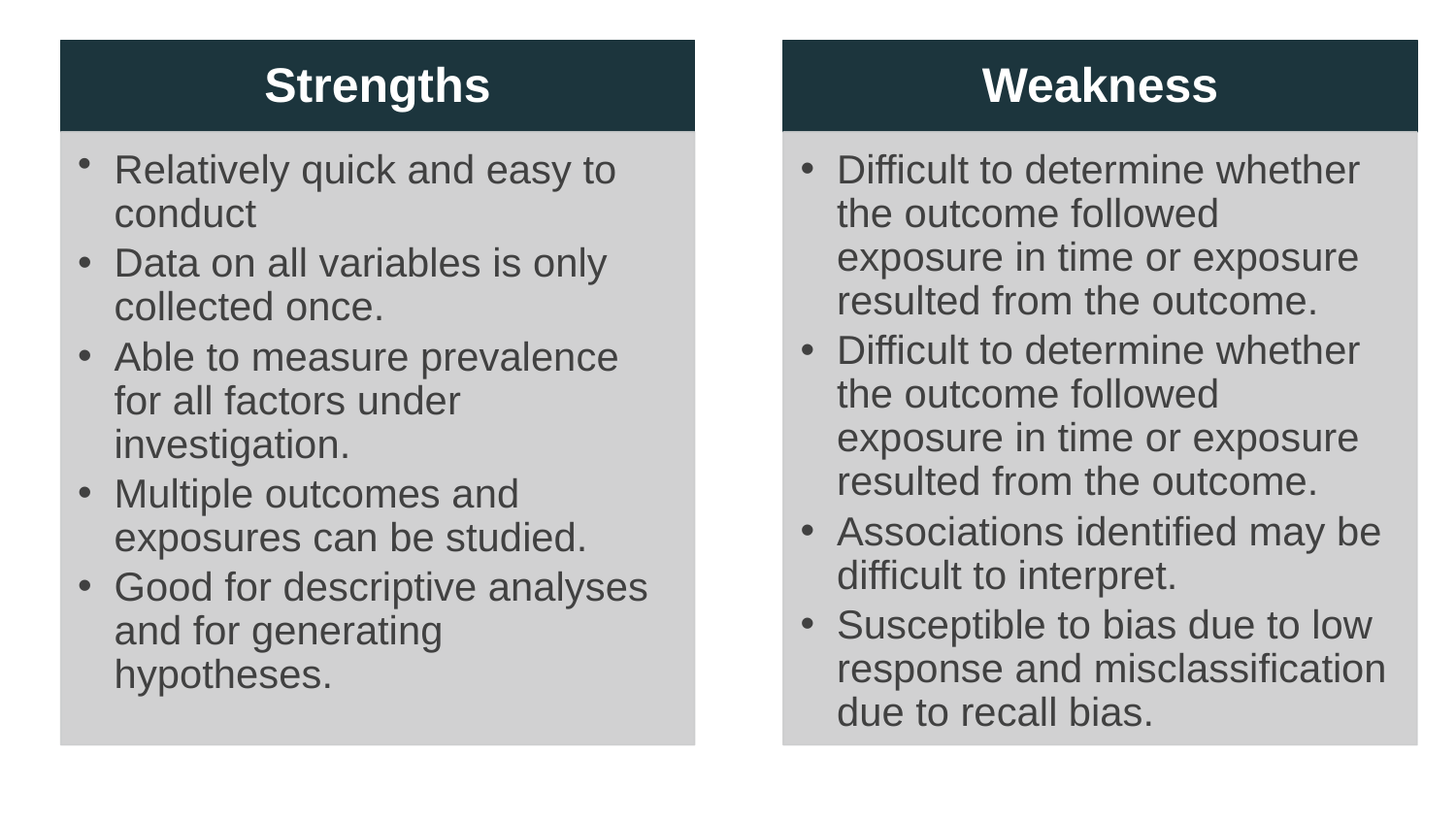

Strengths
Relatively quick and easy to conduct
Data on all variables is only collected once.
Able to measure prevalence for all factors under investigation.
Multiple outcomes and exposures can be studied.
Good for descriptive analyses and for generating hypotheses.
Weakness
Difficult to determine whether the outcome followed exposure in time or exposure resulted from the outcome.
Difficult to determine whether the outcome followed exposure in time or exposure resulted from the outcome.
Associations identified may be difficult to interpret.
Susceptible to bias due to low response and misclassification due to recall bias.